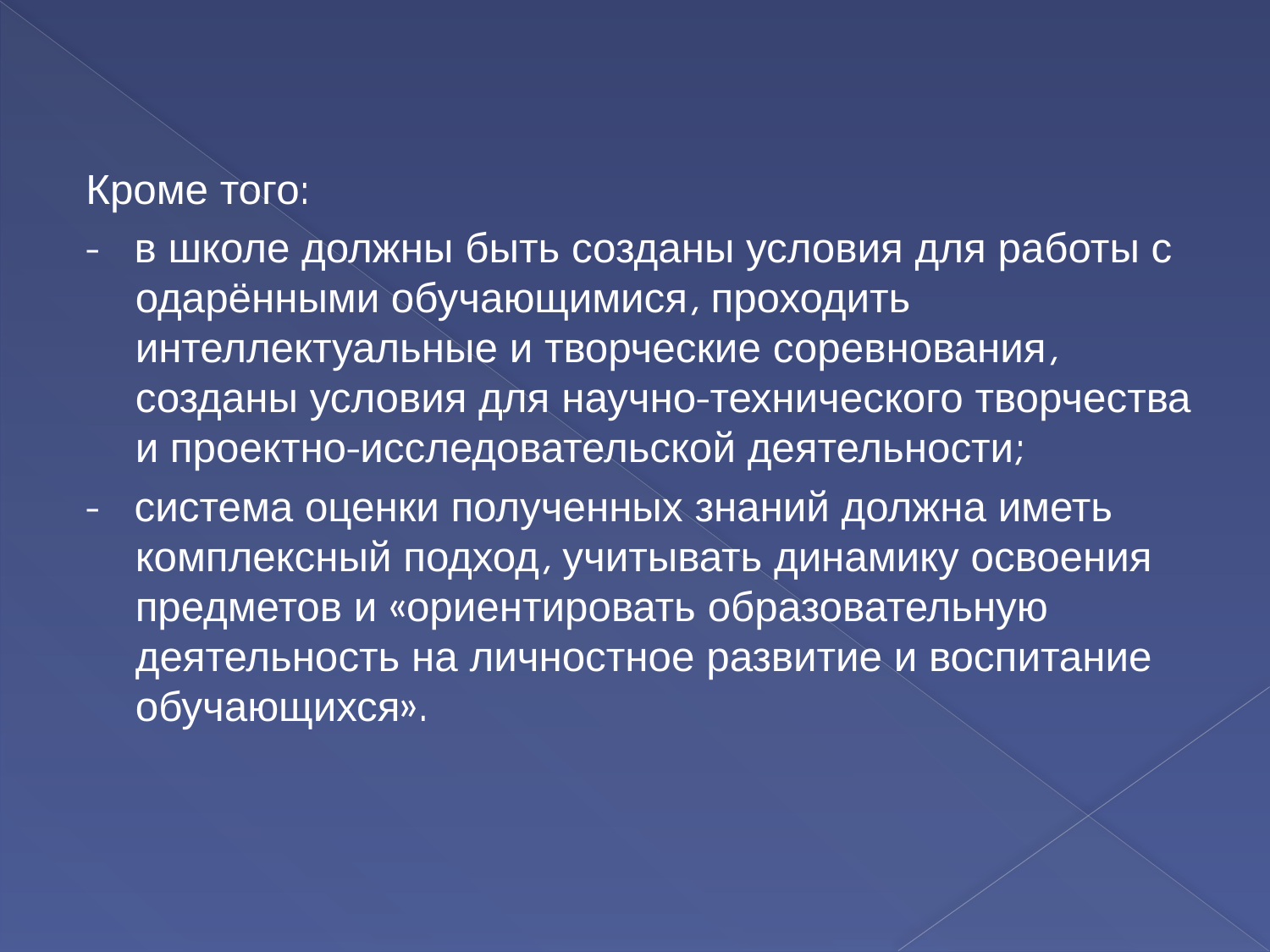

Кроме того:
-   в школе должны быть созданы условия для работы с одарёнными обучающимися, проходить интеллектуальные и творческие соревнования, созданы условия для научно-технического творчества и проектно-исследовательской деятельности;
-   система оценки полученных знаний должна иметь комплексный подход, учитывать динамику освоения предметов и «ориентировать образовательную деятельность на личностное развитие и воспитание обучающихся».